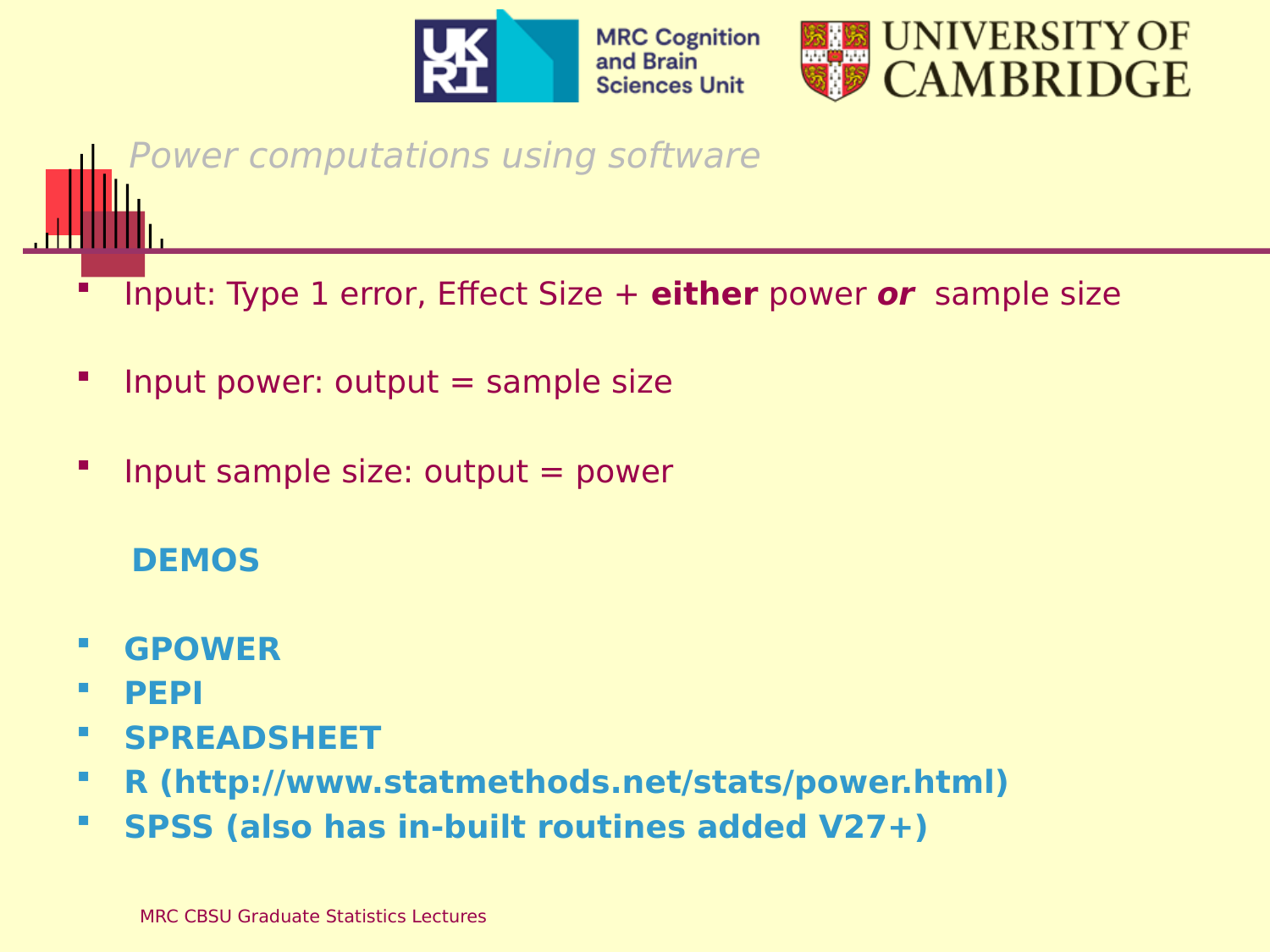

# Power computations using software

Input: Type 1 error, Effect Size + either power or  sample size

Input power: output = sample size

Input sample size: output = power

     DEMOS

GPOWER
PEPI
SPREADSHEET
R (http://www.statmethods.net/stats/power.html)
SPSS (also has in-built routines added V27+)

MRC CBSU Graduate Statistics Lectures